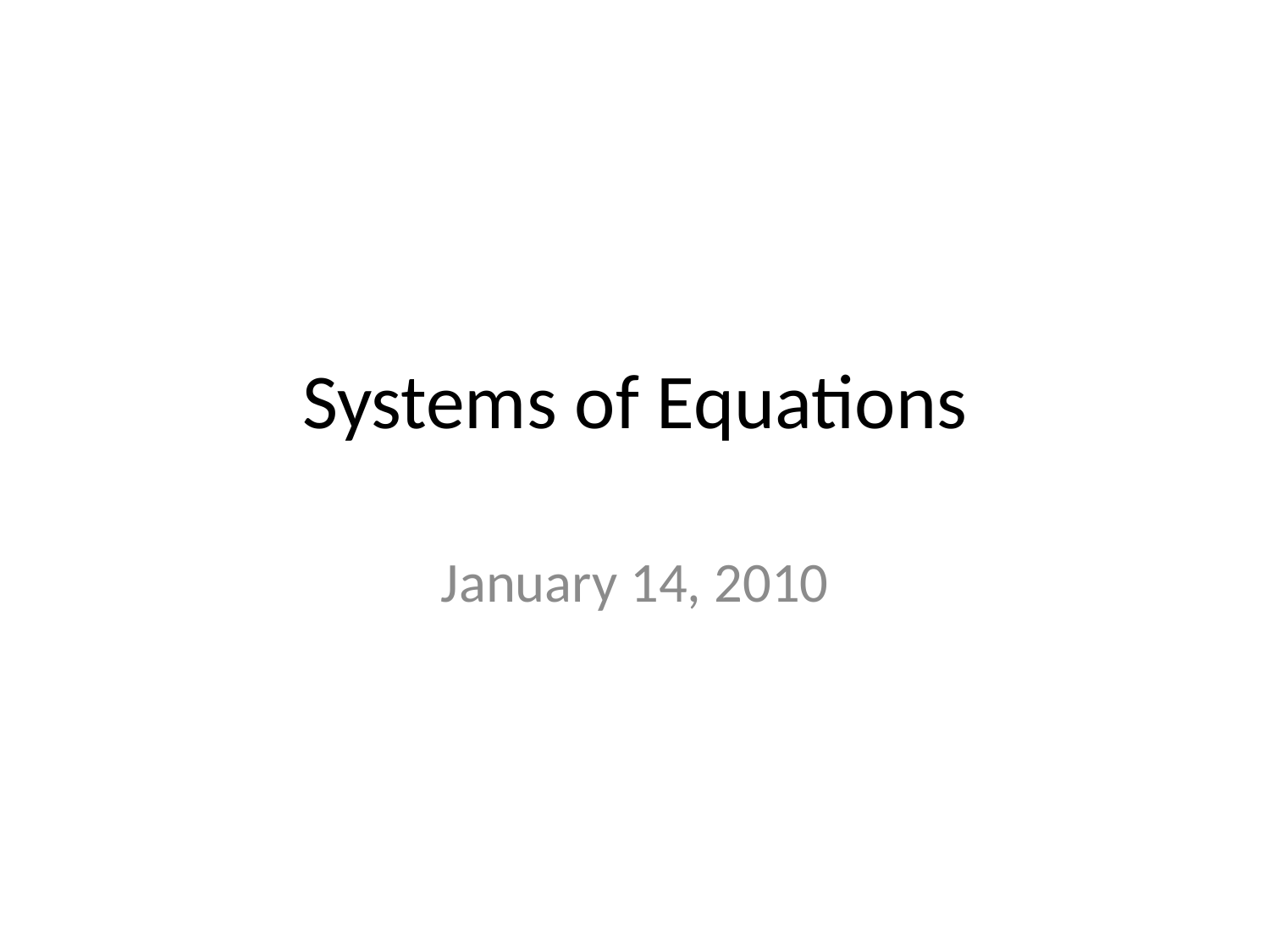

# Systems of Equations
January 14, 2010